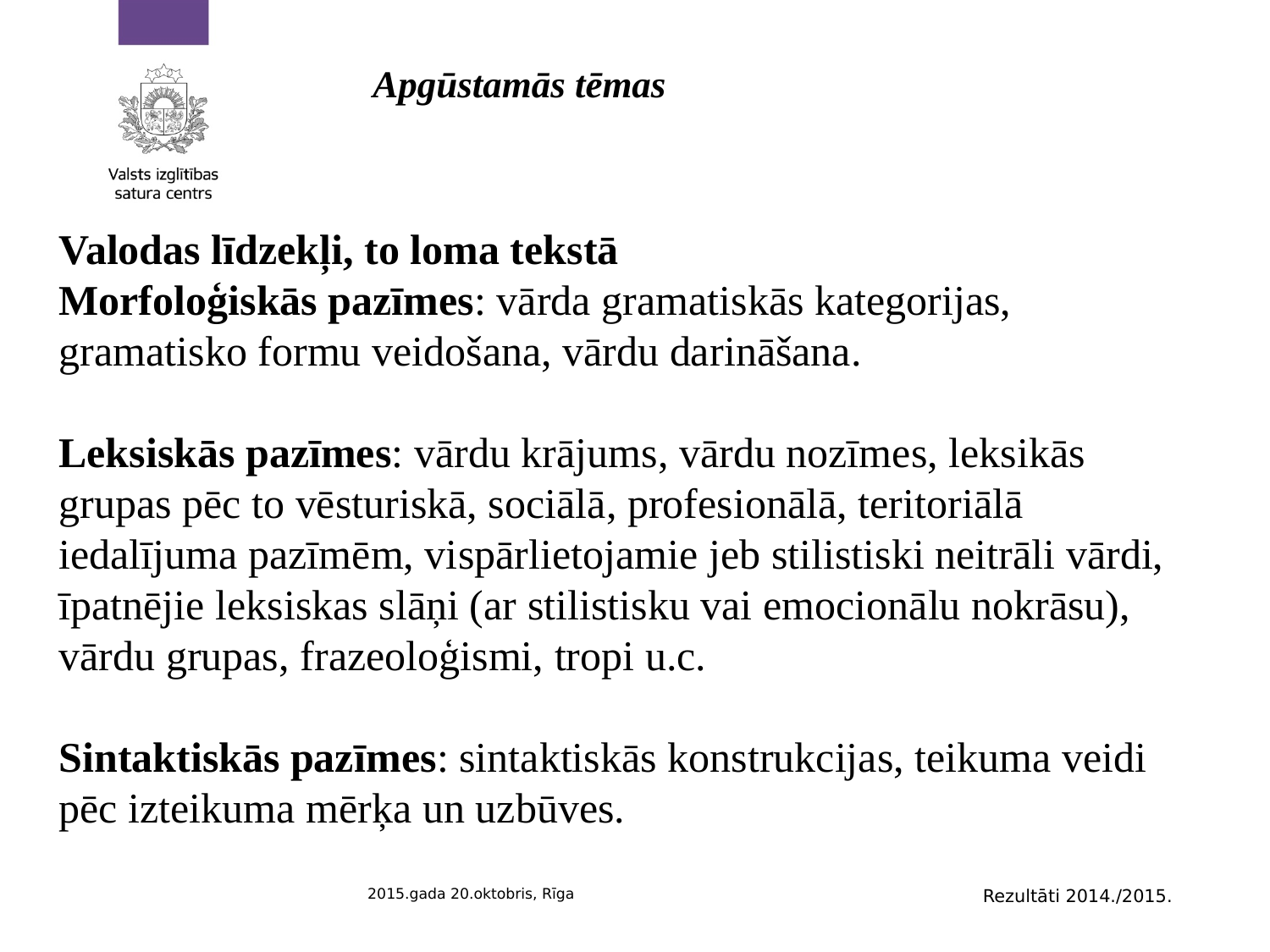

# Apgūstamās tēmas
Valodas līdzekļi, to loma tekstā
Morfoloģiskās pazīmes: vārda gramatiskās kategorijas, gramatisko formu veidošana, vārdu darināšana.
Leksiskās pazīmes: vārdu krājums, vārdu nozīmes, leksikās grupas pēc to vēsturiskā, sociālā, profesionālā, teritoriālā iedalījuma pazīmēm, vispārlietojamie jeb stilistiski neitrāli vārdi, īpatnējie leksiskas slāņi (ar stilistisku vai emocionālu nokrāsu), vārdu grupas, frazeoloģismi, tropi u.c.
Sintaktiskās pazīmes: sintaktiskās konstrukcijas, teikuma veidi pēc izteikuma mērķa un uzbūves.
2015.gada 20.oktobris, Rīga
Rezultāti 2014./2015.